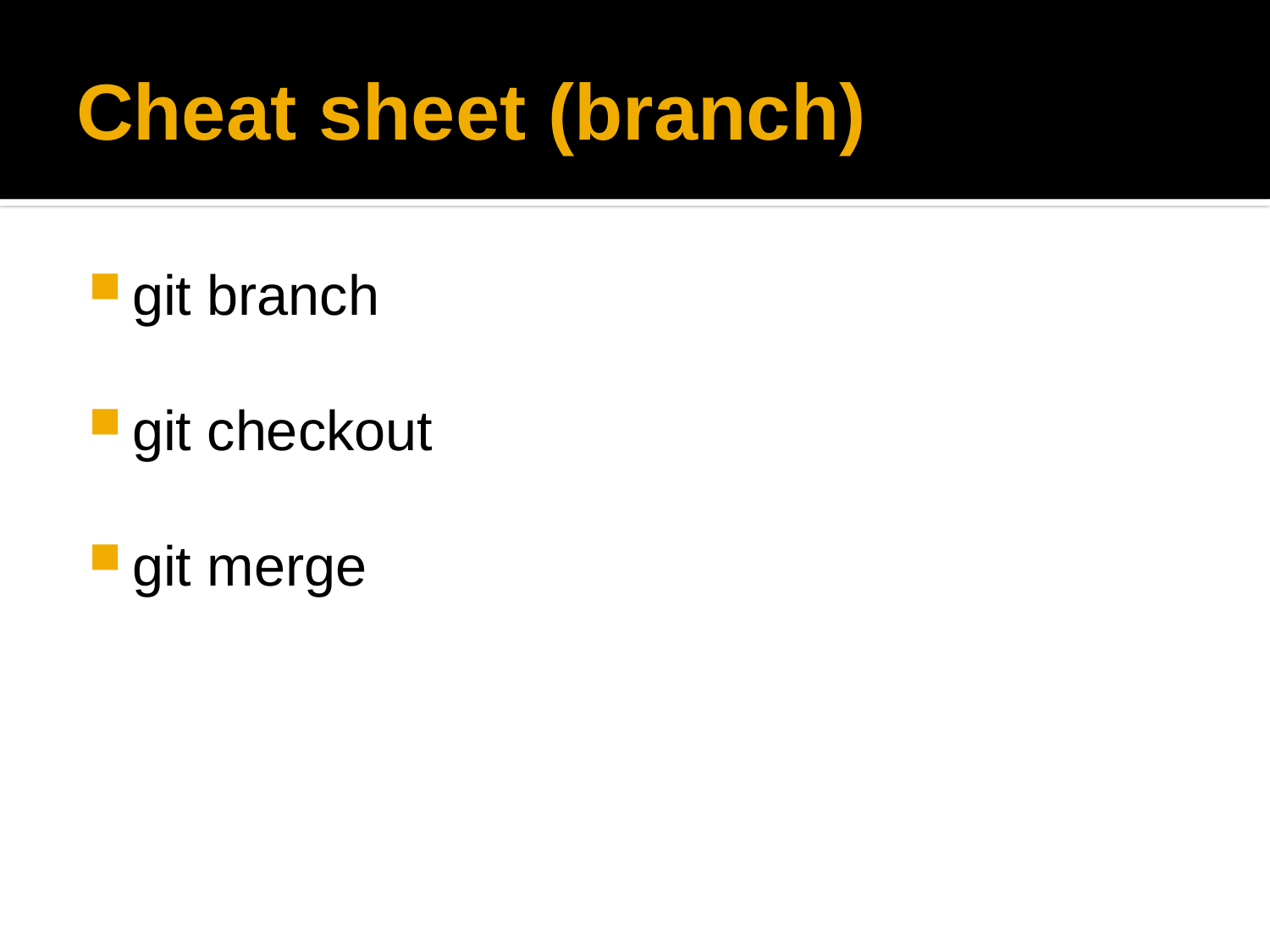

# Cheat sheet (branch)
git branch

git checkout

git merge